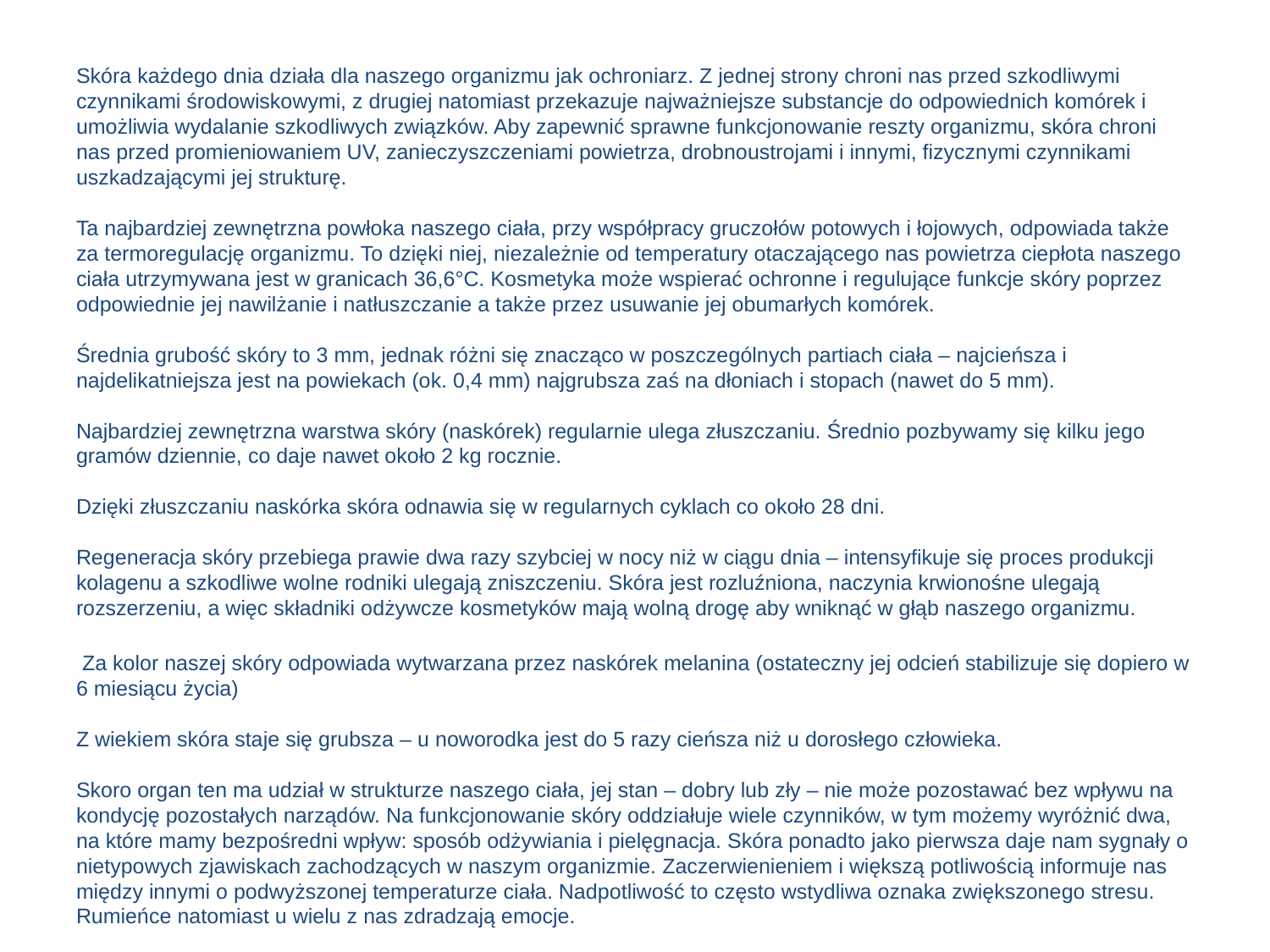

Skóra każdego dnia działa dla naszego organizmu jak ochroniarz. Z jednej strony chroni nas przed szkodliwymi czynnikami środowiskowymi, z drugiej natomiast przekazuje najważniejsze substancje do odpowiednich komórek i umożliwia wydalanie szkodliwych związków. Aby zapewnić sprawne funkcjonowanie reszty organizmu, skóra chroni nas przed promieniowaniem UV, zanieczyszczeniami powietrza, drobnoustrojami i innymi, fizycznymi czynnikami uszkadzającymi jej strukturę.
 
Ta najbardziej zewnętrzna powłoka naszego ciała, przy współpracy gruczołów potowych i łojowych, odpowiada także za termoregulację organizmu. To dzięki niej, niezależnie od temperatury otaczającego nas powietrza ciepłota naszego ciała utrzymywana jest w granicach 36,6°C. Kosmetyka może wspierać ochronne i regulujące funkcje skóry poprzez odpowiednie jej nawilżanie i natłuszczanie a także przez usuwanie jej obumarłych komórek.
 
Średnia grubość skóry to 3 mm, jednak różni się znacząco w poszczególnych partiach ciała – najcieńsza i najdelikatniejsza jest na powiekach (ok. 0,4 mm) najgrubsza zaś na dłoniach i stopach (nawet do 5 mm).
 
Najbardziej zewnętrzna warstwa skóry (naskórek) regularnie ulega złuszczaniu. Średnio pozbywamy się kilku jego gramów dziennie, co daje nawet około 2 kg rocznie.
 
Dzięki złuszczaniu naskórka skóra odnawia się w regularnych cyklach co około 28 dni.
 
Regeneracja skóry przebiega prawie dwa razy szybciej w nocy niż w ciągu dnia – intensyfikuje się proces produkcji kolagenu a szkodliwe wolne rodniki ulegają zniszczeniu. Skóra jest rozluźniona, naczynia krwionośne ulegają rozszerzeniu, a więc składniki odżywcze kosmetyków mają wolną drogę aby wniknąć w głąb naszego organizmu.
 Za kolor naszej skóry odpowiada wytwarzana przez naskórek melanina (ostateczny jej odcień stabilizuje się dopiero w 6 miesiącu życia)
 
Z wiekiem skóra staje się grubsza – u noworodka jest do 5 razy cieńsza niż u dorosłego człowieka.
 
Skoro organ ten ma udział w strukturze naszego ciała, jej stan – dobry lub zły – nie może pozostawać bez wpływu na kondycję pozostałych narządów. Na funkcjonowanie skóry oddziałuje wiele czynników, w tym możemy wyróżnić dwa, na które mamy bezpośredni wpływ: sposób odżywiania i pielęgnacja. Skóra ponadto jako pierwsza daje nam sygnały o nietypowych zjawiskach zachodzących w naszym organizmie. Zaczerwienieniem i większą potliwością informuje nas między innymi o podwyższonej temperaturze ciała. Nadpotliwość to często wstydliwa oznaka zwiększonego stresu. Rumieńce natomiast u wielu z nas zdradzają emocje.